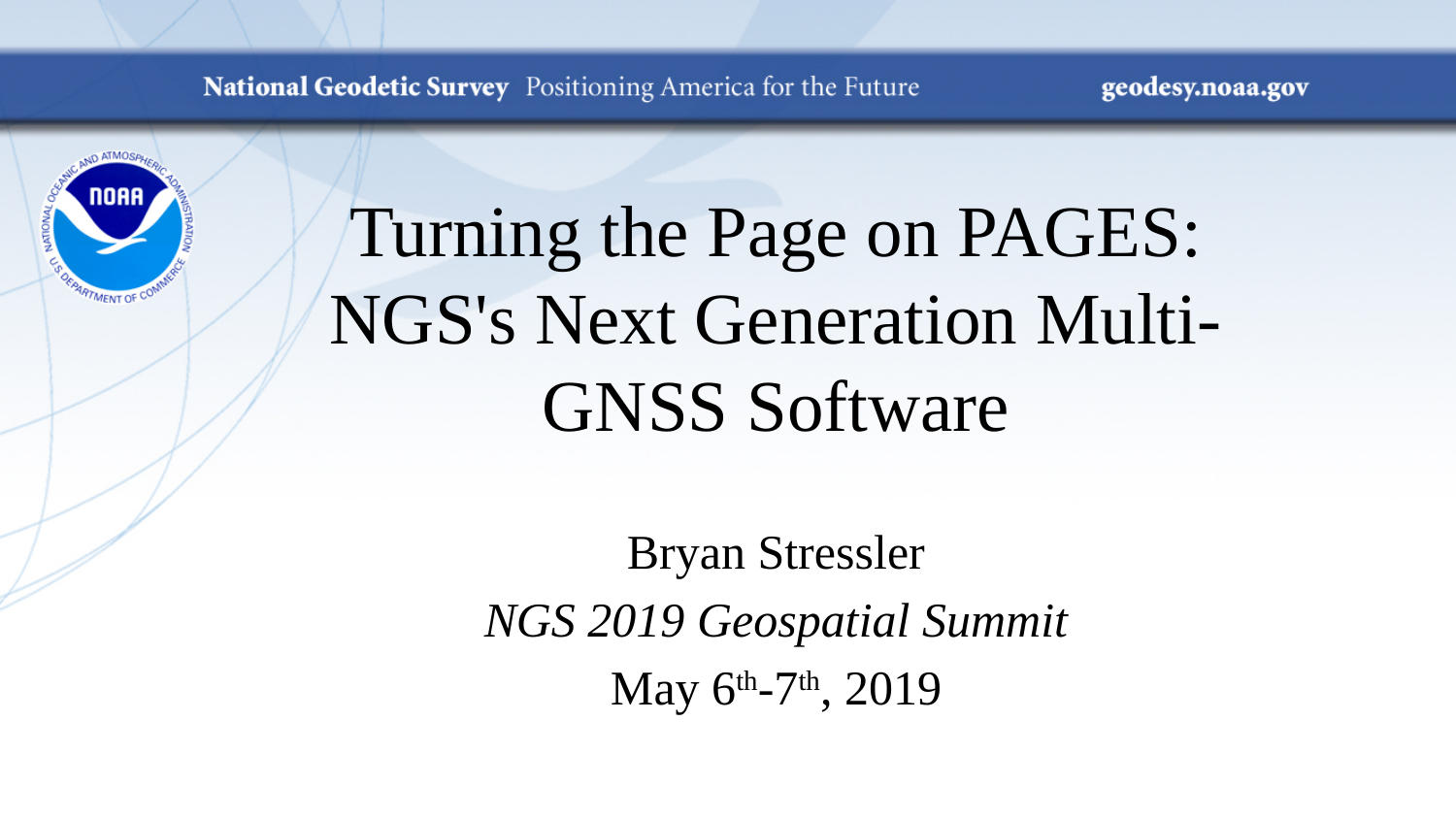

# Turning the Page on PAGES: NGS's Next Generation Multi-GNSS Software
Bryan Stressler
NGS 2019 Geospatial Summit
May 6th-7th, 2019